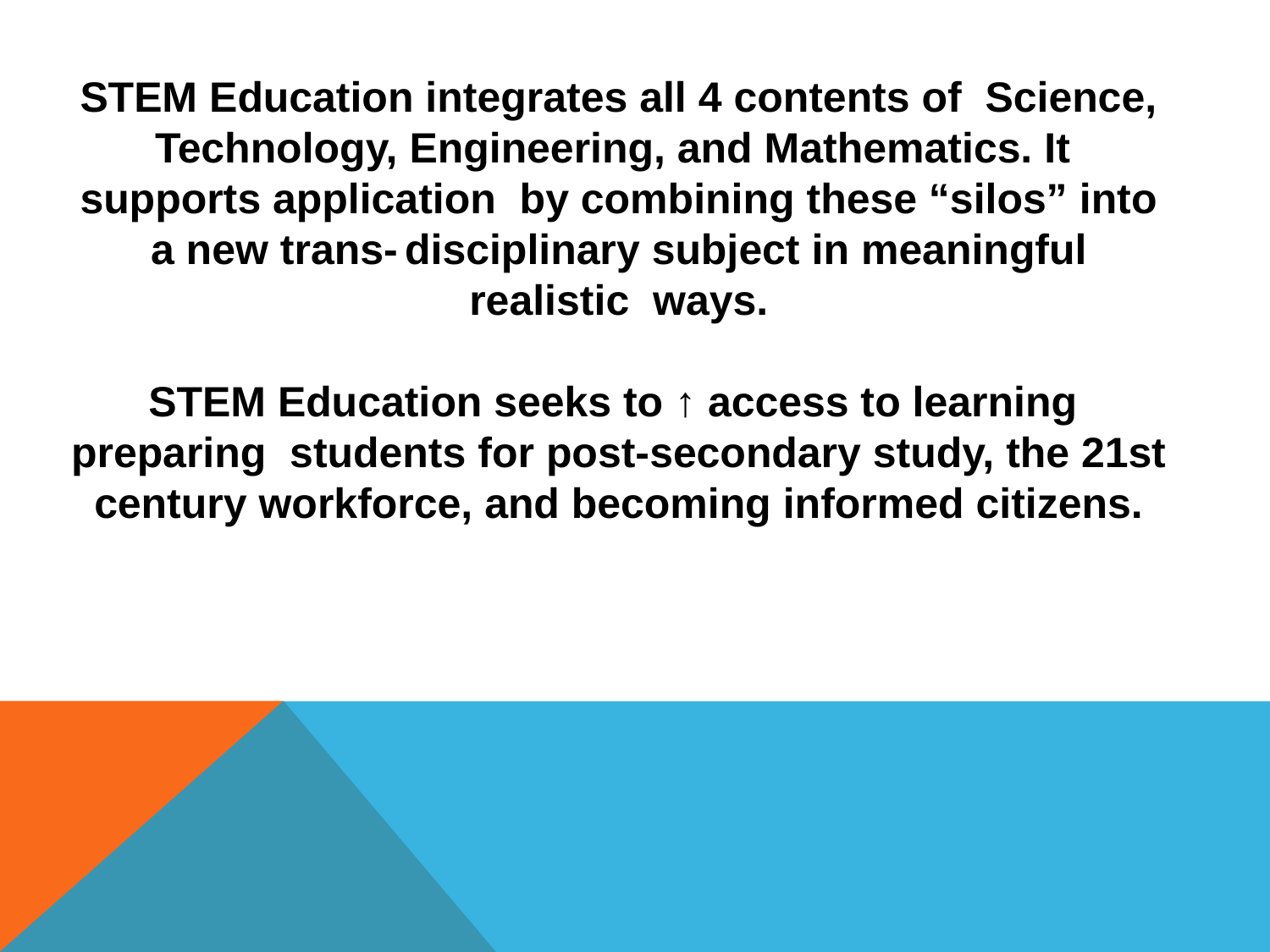

STEM Education integrates all 4 contents of  Science, Technology, Engineering, and Mathematics. It  supports application  by combining these “silos” into a new trans-	disciplinary subject in meaningful realistic  ways.

STEM Education seeks to ↑ access to learning  preparing  students for post-secondary study, the 21st century workforce, and becoming informed citizens.